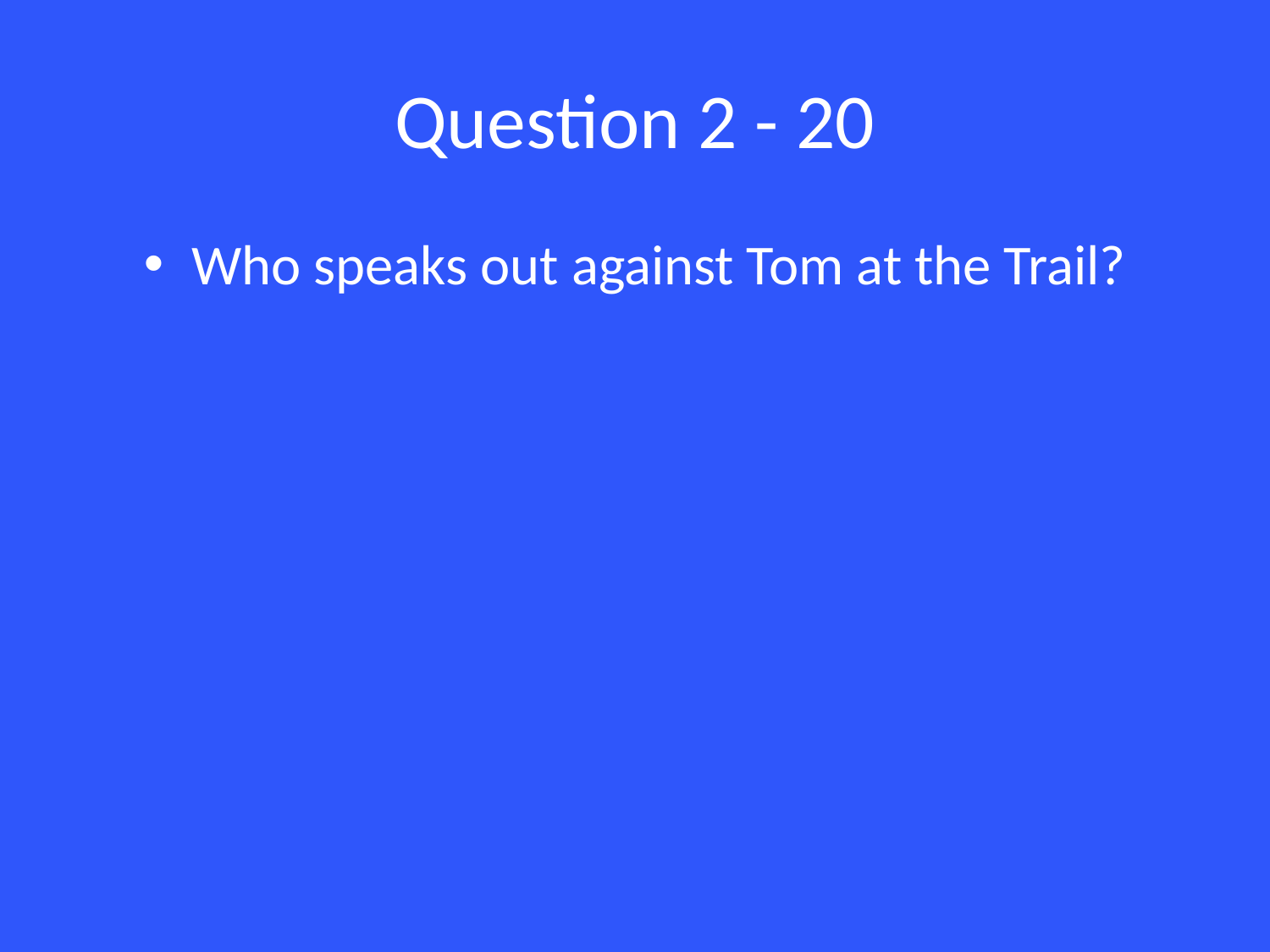

# Question 2 - 20
Who speaks out against Tom at the Trail?